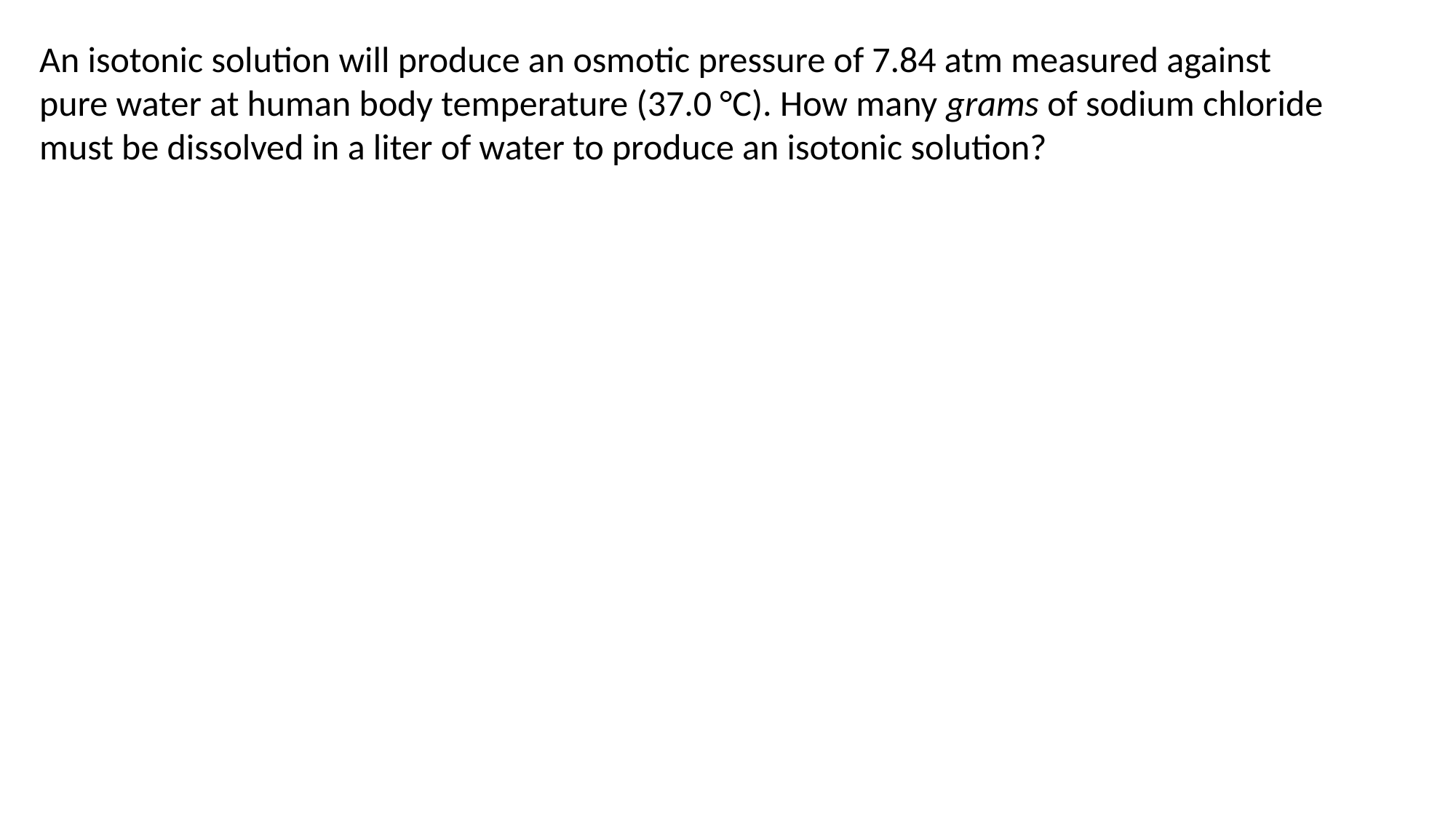

An isotonic solution will produce an osmotic pressure of 7.84 atm measured against pure water at human body temperature (37.0 °C). How many grams of sodium chloride must be dissolved in a liter of water to produce an isotonic solution?